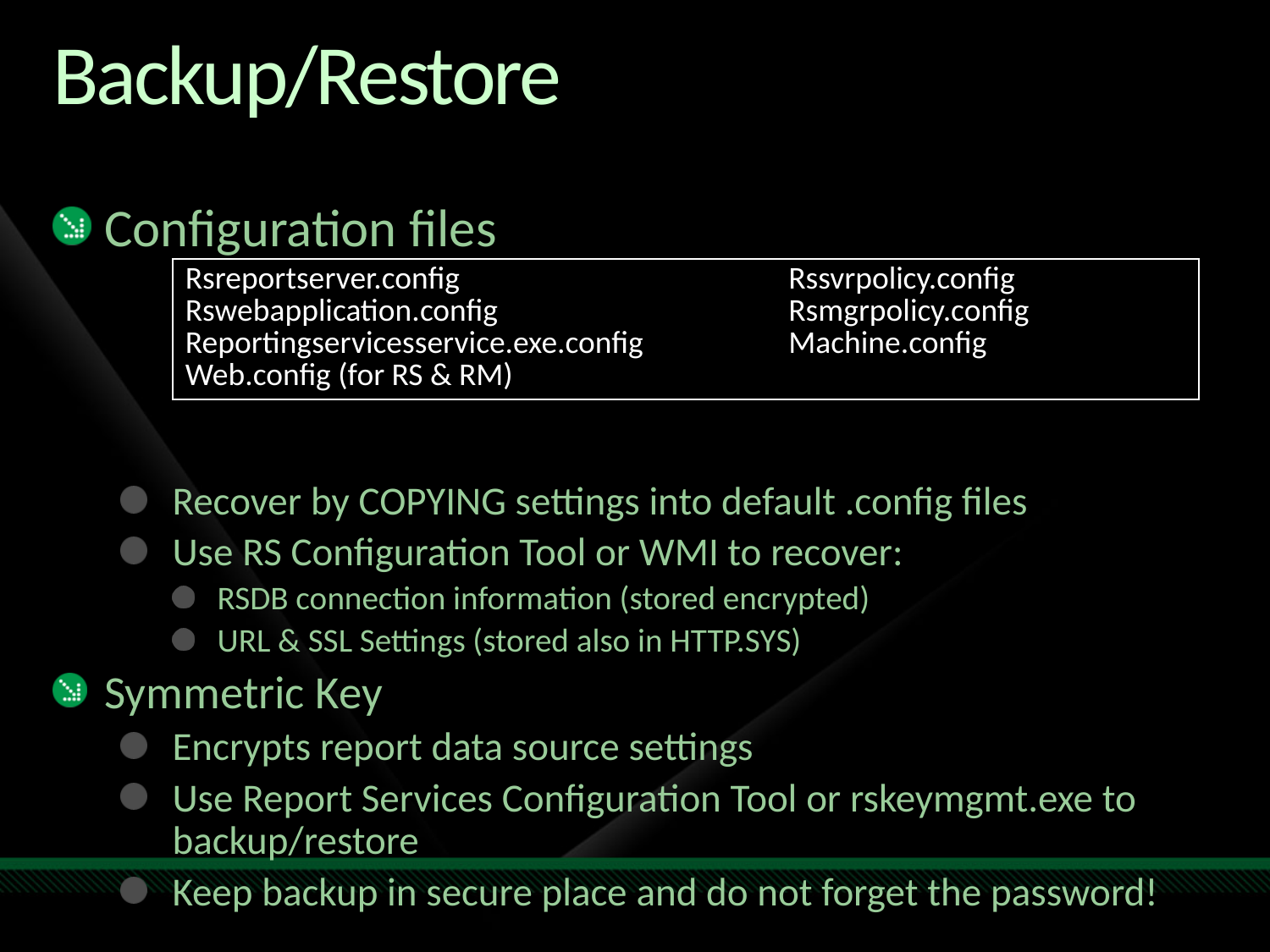

# Backup/Restore
Configuration files

Recover by COPYING settings into default .config files
Use RS Configuration Tool or WMI to recover:
RSDB connection information (stored encrypted)
URL & SSL Settings (stored also in HTTP.SYS)
Symmetric Key
Encrypts report data source settings
Use Report Services Configuration Tool or rskeymgmt.exe to backup/restore
Keep backup in secure place and do not forget the password!

| Rsreportserver.config Rswebapplication.config Reportingservicesservice.exe.config Web.config (for RS & RM) | Rssvrpolicy.config Rsmgrpolicy.config Machine.config |
| --- | --- |